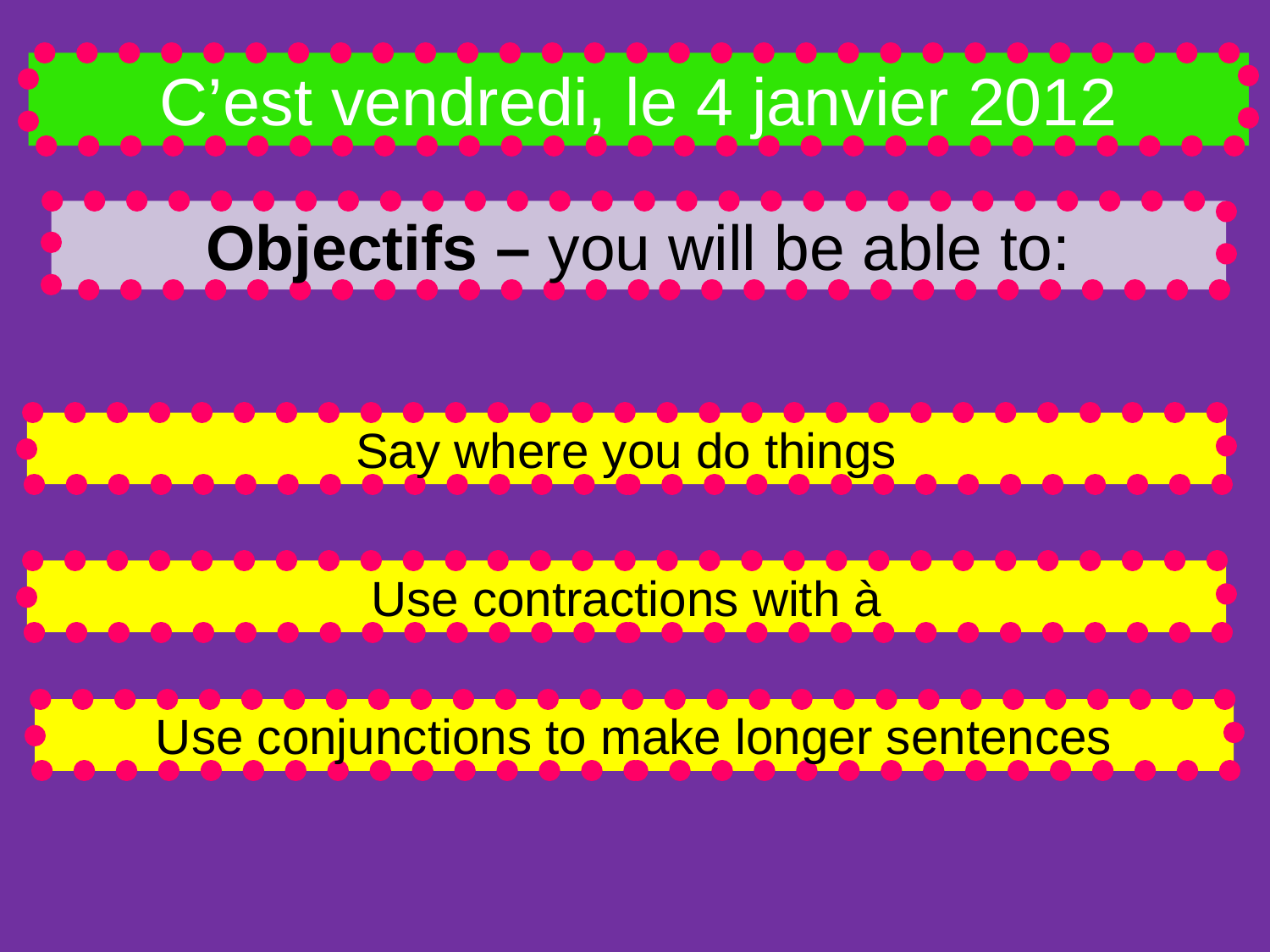

C’est vendredi, le 4 janvier 2012
Objectifs – you will be able to:
Say where you do things
Use contractions with à
Use conjunctions to make longer sentences